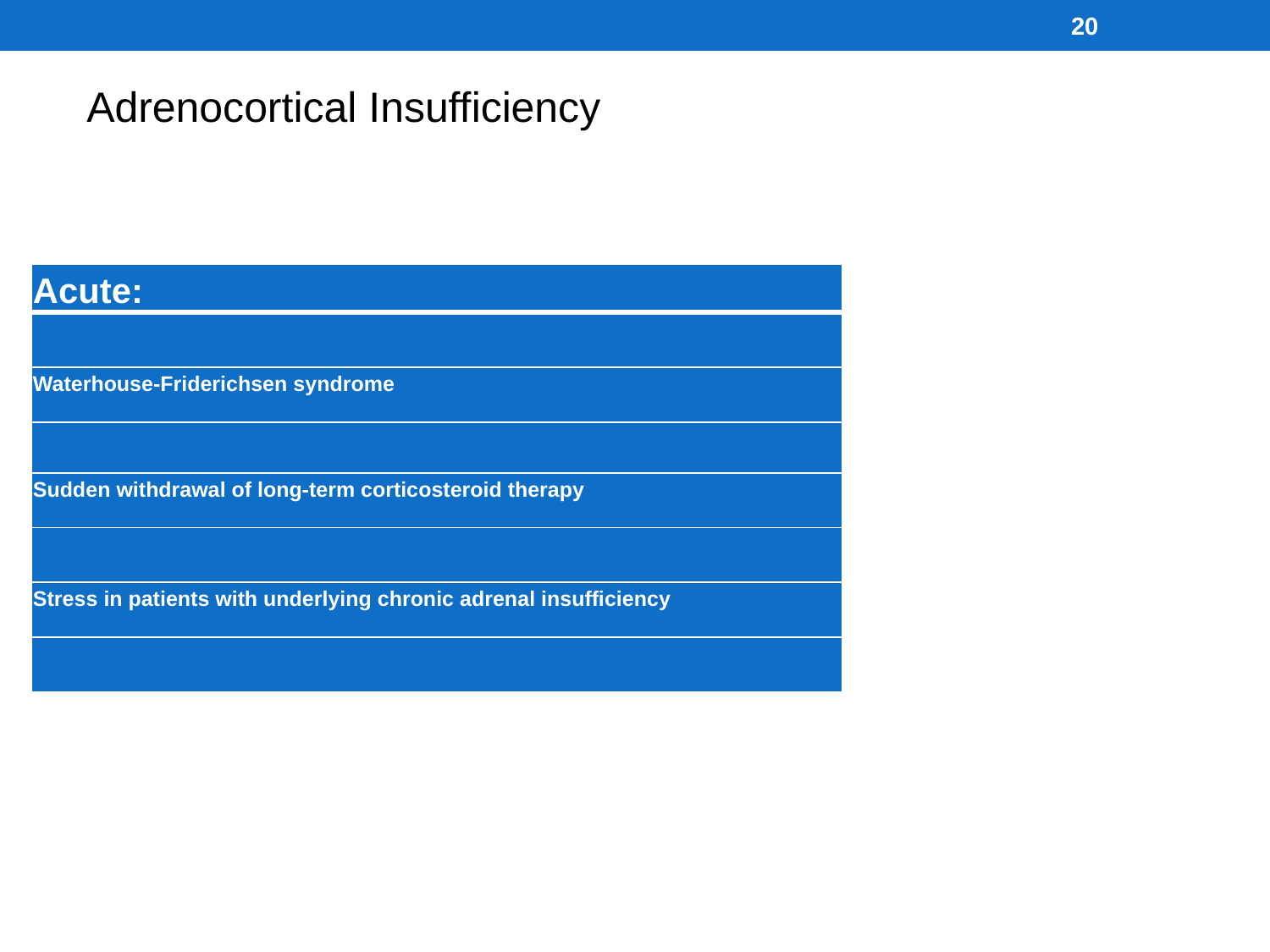

20
Adrenocortical Insufficiency
| Acute: |
| --- |
|  |
| Waterhouse-Friderichsen syndrome |
|  |
| Sudden withdrawal of long-term corticosteroid therapy |
|  |
| Stress in patients with underlying chronic adrenal insufficiency |
|  |